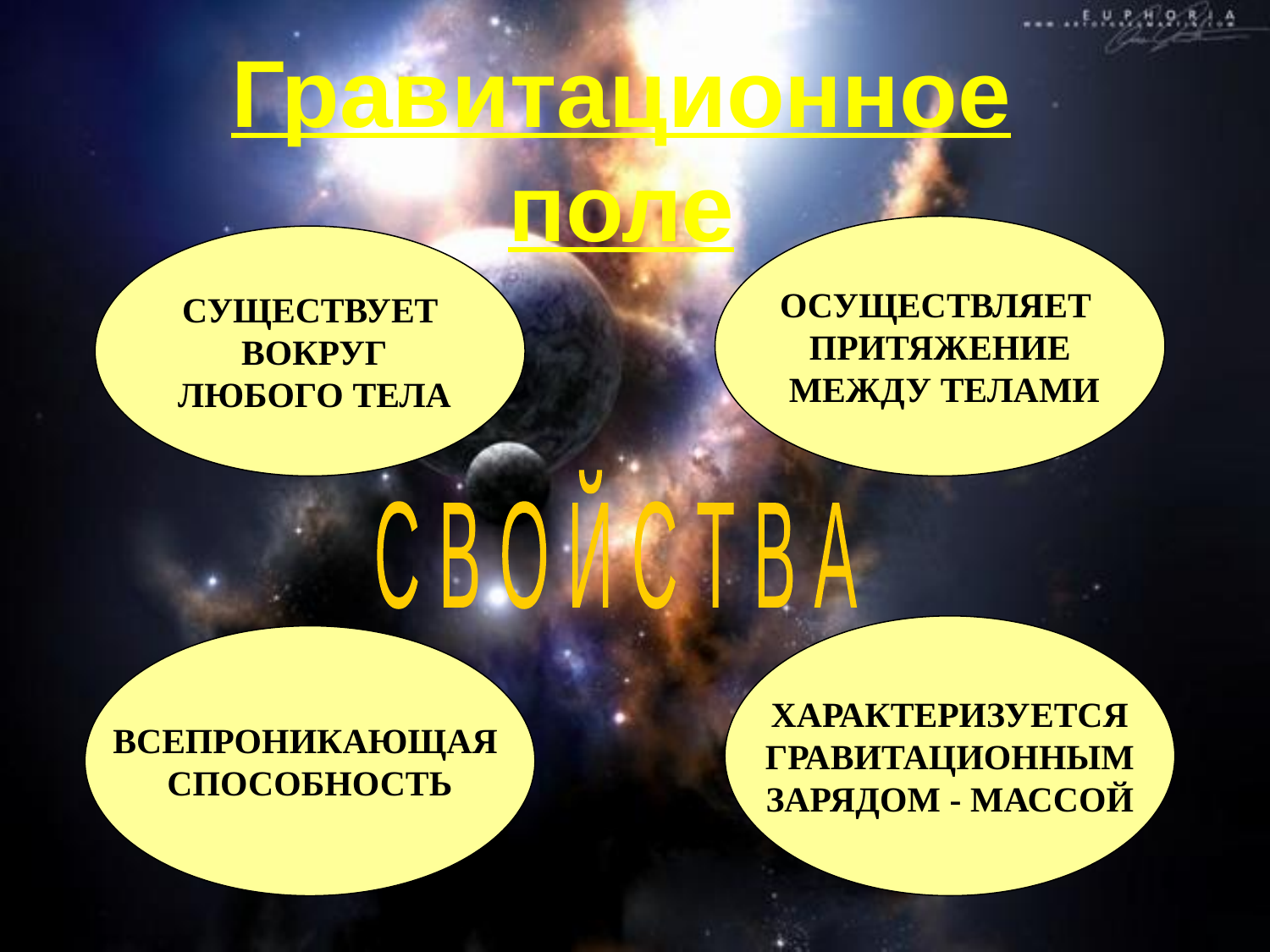

Гравитационное поле
ОСУЩЕСТВЛЯЕТ
ПРИТЯЖЕНИЕ
 МЕЖДУ ТЕЛАМИ
СУЩЕСТВУЕТ
 ВОКРУГ
 ЛЮБОГО ТЕЛА
С В О Й С Т В А
ХАРАКТЕРИЗУЕТСЯ
 ГРАВИТАЦИОННЫМ
ЗАРЯДОМ - МАССОЙ
ВСЕПРОНИКАЮЩАЯ
СПОСОБНОСТЬ